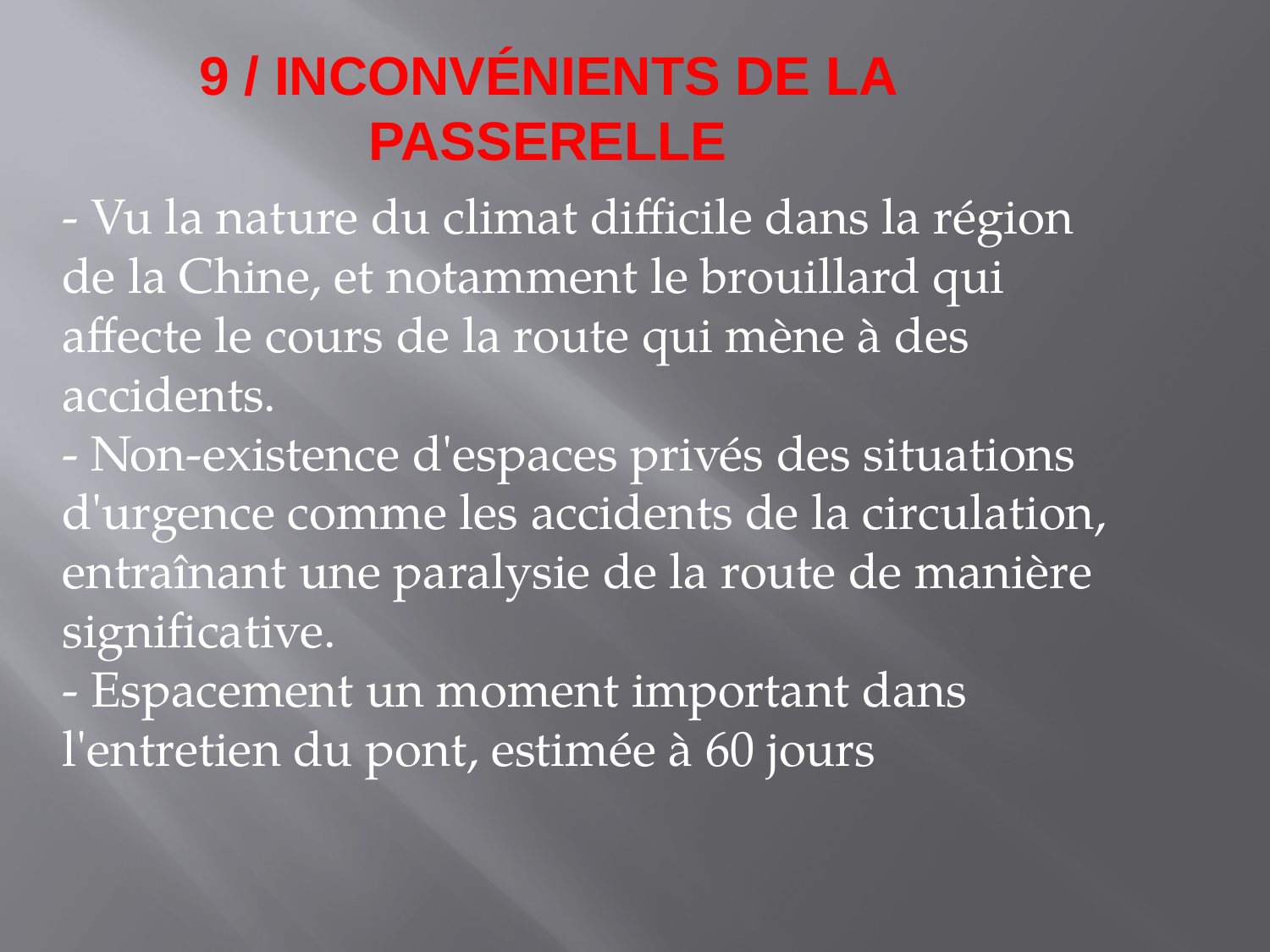

# 9 / inconvénients de la passerelle
- Vu la nature du climat difficile dans la région de la Chine, et notamment le brouillard qui affecte le cours de la route qui mène à des accidents.
- Non-existence d'espaces privés des situations d'urgence comme les accidents de la circulation, entraînant une paralysie de la route de manière significative.
- Espacement un moment important dans l'entretien du pont, estimée à 60 jours